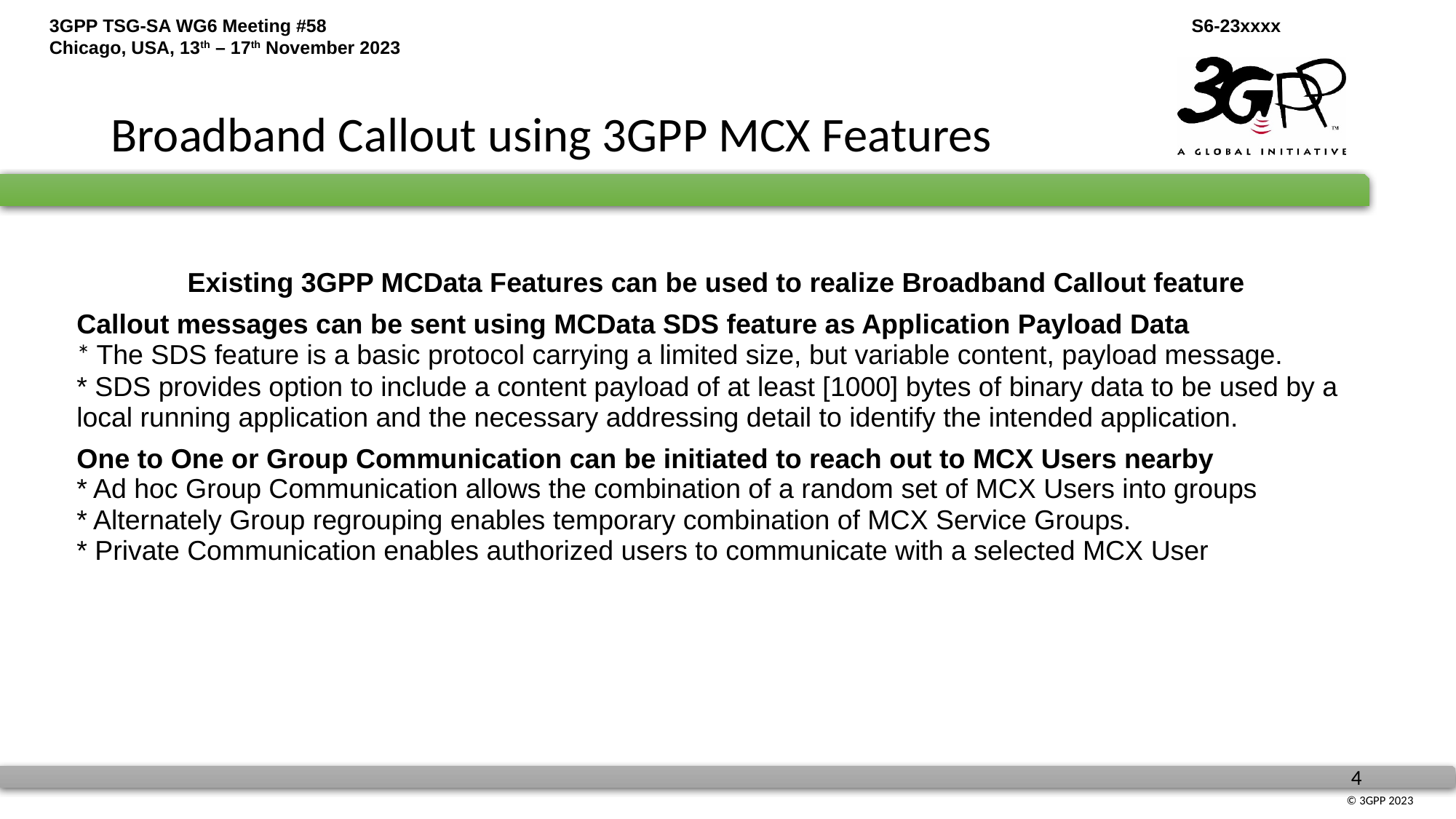

# Broadband Callout using 3GPP MCX Features
| Existing 3GPP MCData Features can be used to realize Broadband Callout feature |
| --- |
| Callout messages can be sent using MCData SDS feature as Application Payload Data \* The SDS feature is a basic protocol carrying a limited size, but variable content, payload message. \* SDS provides option to include a content payload of at least [1000] bytes of binary data to be used by a local running application and the necessary addressing detail to identify the intended application. |
| One to One or Group Communication can be initiated to reach out to MCX Users nearby \* Ad hoc Group Communication allows the combination of a random set of MCX Users into groups \* Alternately Group regrouping enables temporary combination of MCX Service Groups. \* Private Communication enables authorized users to communicate with a selected MCX User |